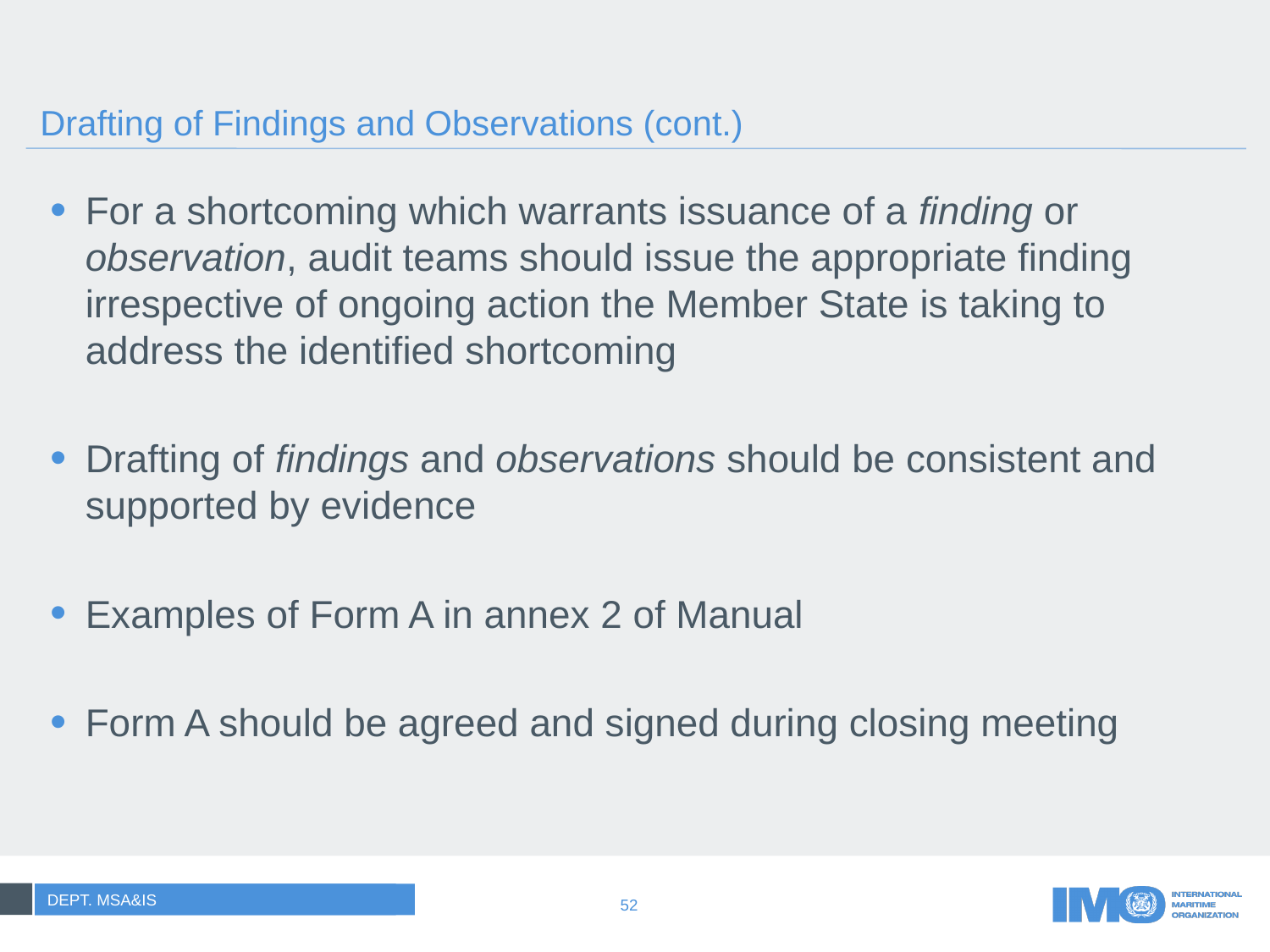

# Drafting of Findings and Observations (cont.)
For a shortcoming which warrants issuance of a finding or observation, audit teams should issue the appropriate finding irrespective of ongoing action the Member State is taking to address the identified shortcoming

Drafting of findings and observations should be consistent and supported by evidence

Examples of Form A in annex 2 of Manual

Form A should be agreed and signed during closing meeting